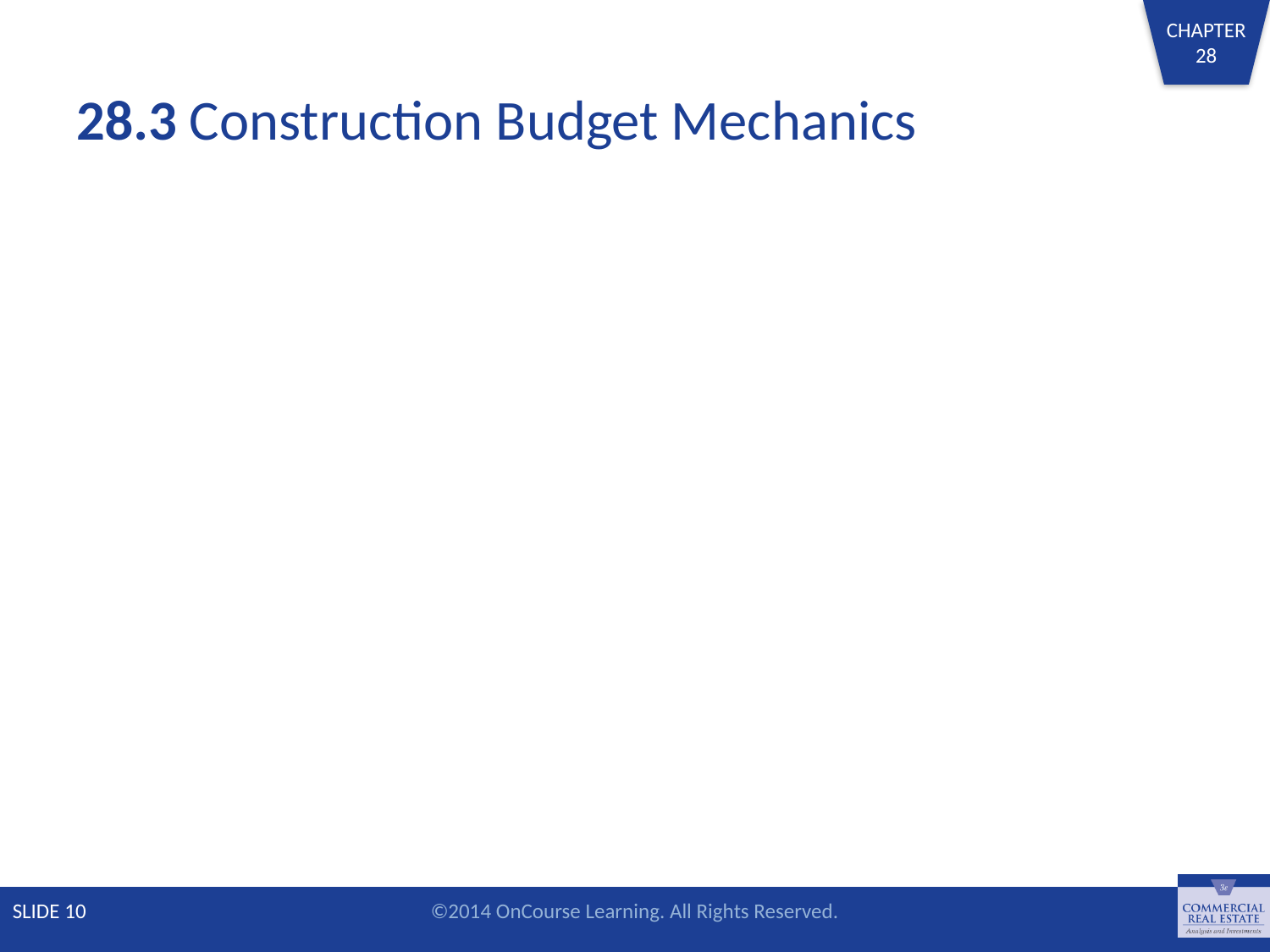

# 28.3 Construction Budget Mechanics

SLIDE 10